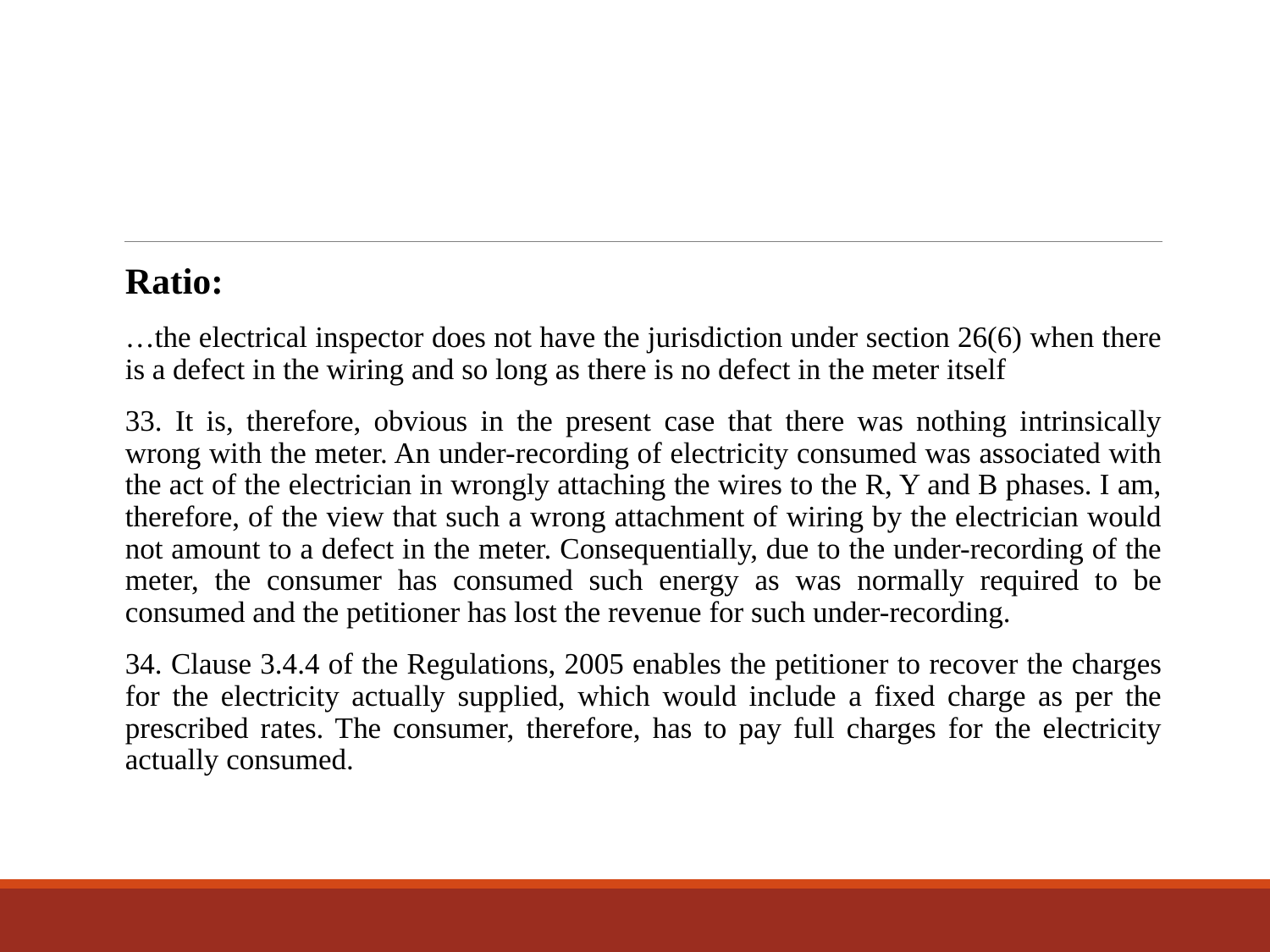

#
Ratio:
…the electrical inspector does not have the jurisdiction under section 26(6) when there is a defect in the wiring and so long as there is no defect in the meter itself
33. It is, therefore, obvious in the present case that there was nothing intrinsically wrong with the meter. An under-recording of electricity consumed was associated with the act of the electrician in wrongly attaching the wires to the R, Y and B phases. I am, therefore, of the view that such a wrong attachment of wiring by the electrician would not amount to a defect in the meter. Consequentially, due to the under-recording of the meter, the consumer has consumed such energy as was normally required to be consumed and the petitioner has lost the revenue for such under-recording.
34. Clause 3.4.4 of the Regulations, 2005 enables the petitioner to recover the charges for the electricity actually supplied, which would include a fixed charge as per the prescribed rates. The consumer, therefore, has to pay full charges for the electricity actually consumed.